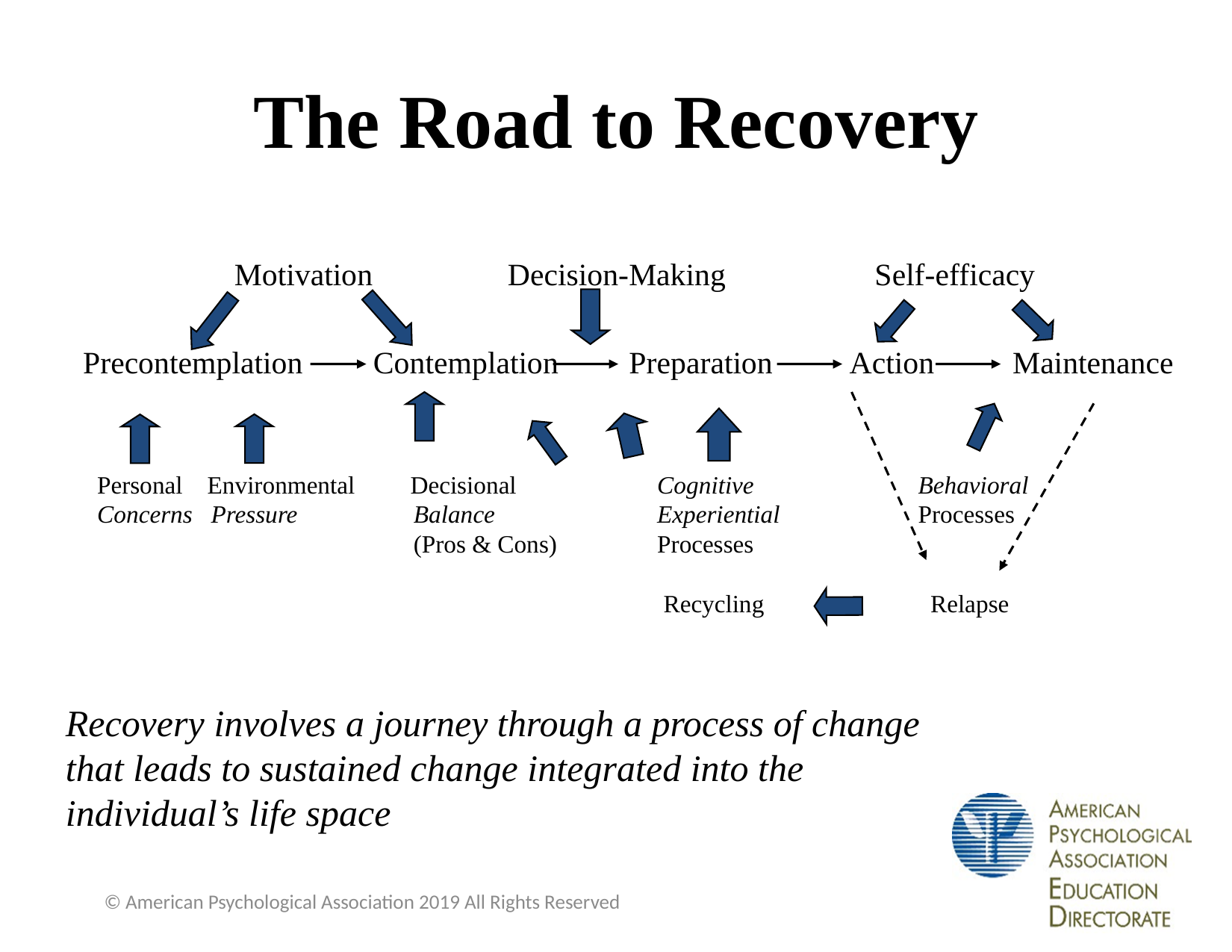

# The Road to Recovery
             Motivation	     Decision-Making                   Self-efficacy

Precontemplation         Contemplation         Preparation          Action          Maintenance

Personal    Environmental         Decisional  		Cognitive		      Behavioral
Concerns   Pressure	               Balance		Experiential 	      Processes
		               (Pros & Cons)	Processes

					 Recycling                           Relapse

Recovery involves a journey through a process of change that leads to sustained change integrated into the individual’s life space
© American Psychological Association 2019 All Rights Reserved